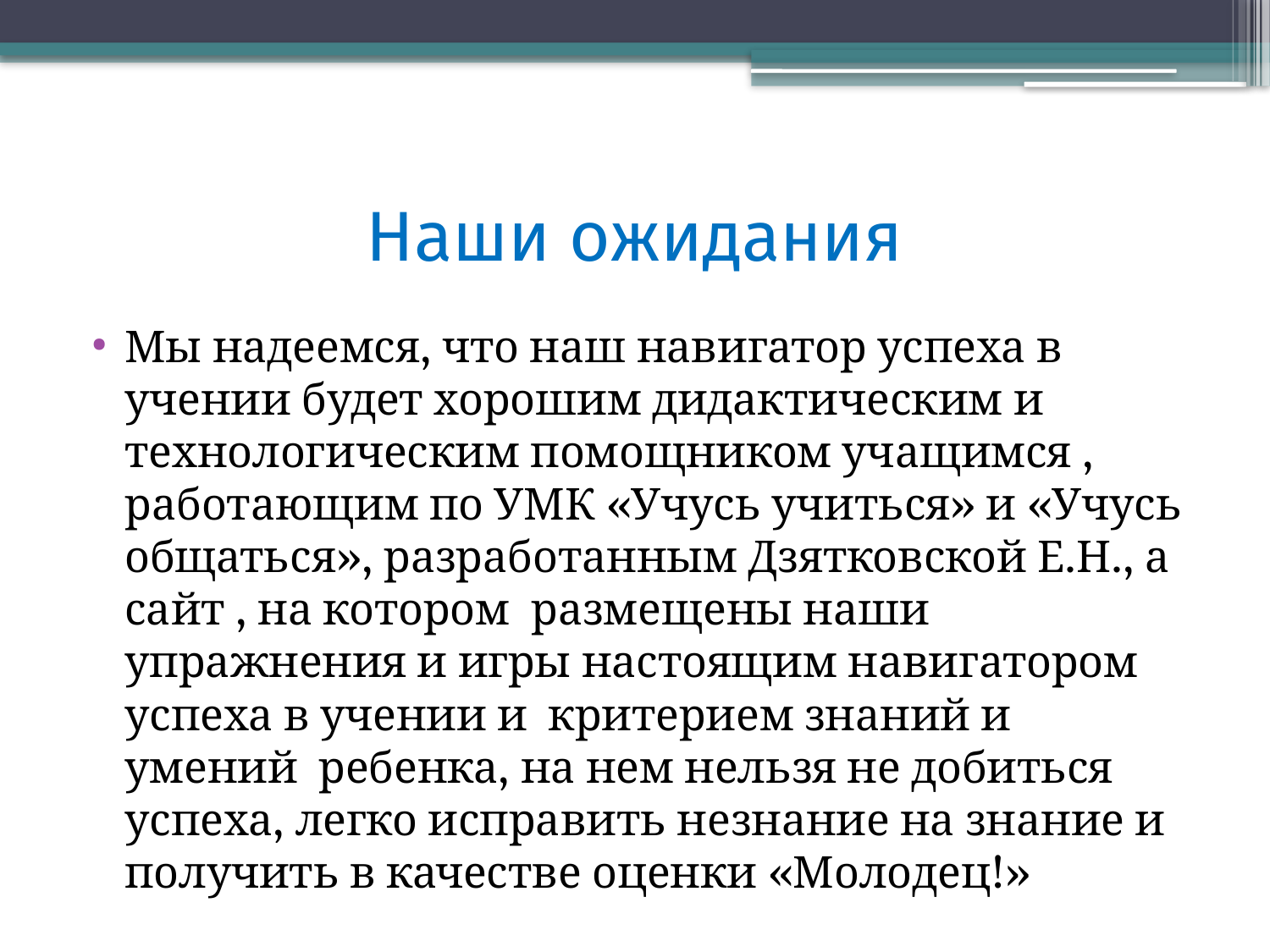

# Наши ожидания
Мы надеемся, что наш навигатор успеха в учении будет хорошим дидактическим и технологическим помощником учащимся , работающим по УМК «Учусь учиться» и «Учусь общаться», разработанным Дзятковской Е.Н., а сайт , на котором  размещены наши упражнения и игры настоящим навигатором успеха в учении и  критерием знаний и умений  ребенка, на нем нельзя не добиться успеха, легко исправить незнание на знание и получить в качестве оценки «Молодец!»